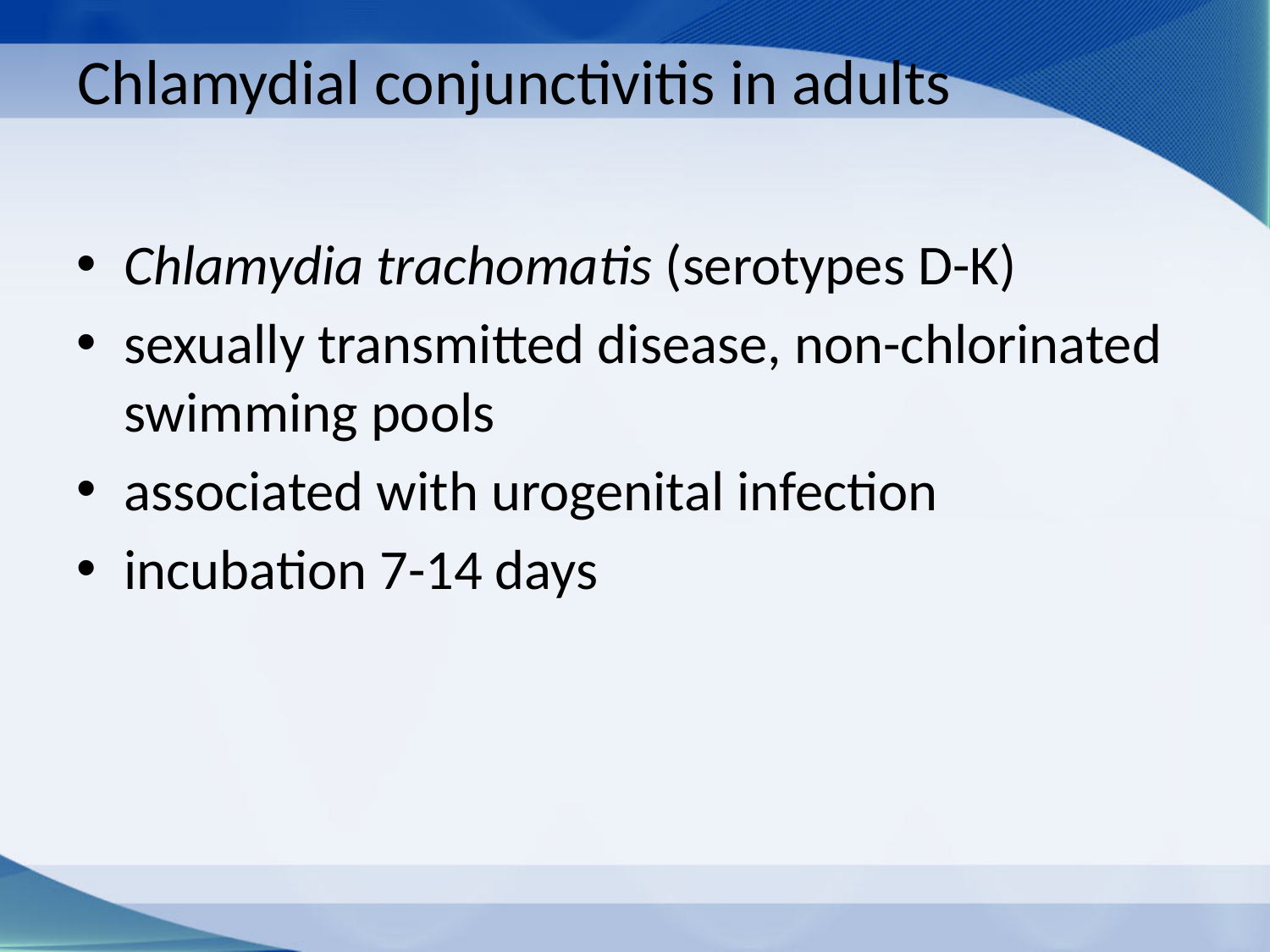

# Chlamydial conjunctivitis in adults
Chlamydia trachomatis (serotypes D-K)
sexually transmitted disease, non-chlorinated swimming pools
associated with urogenital infection
incubation 7-14 days